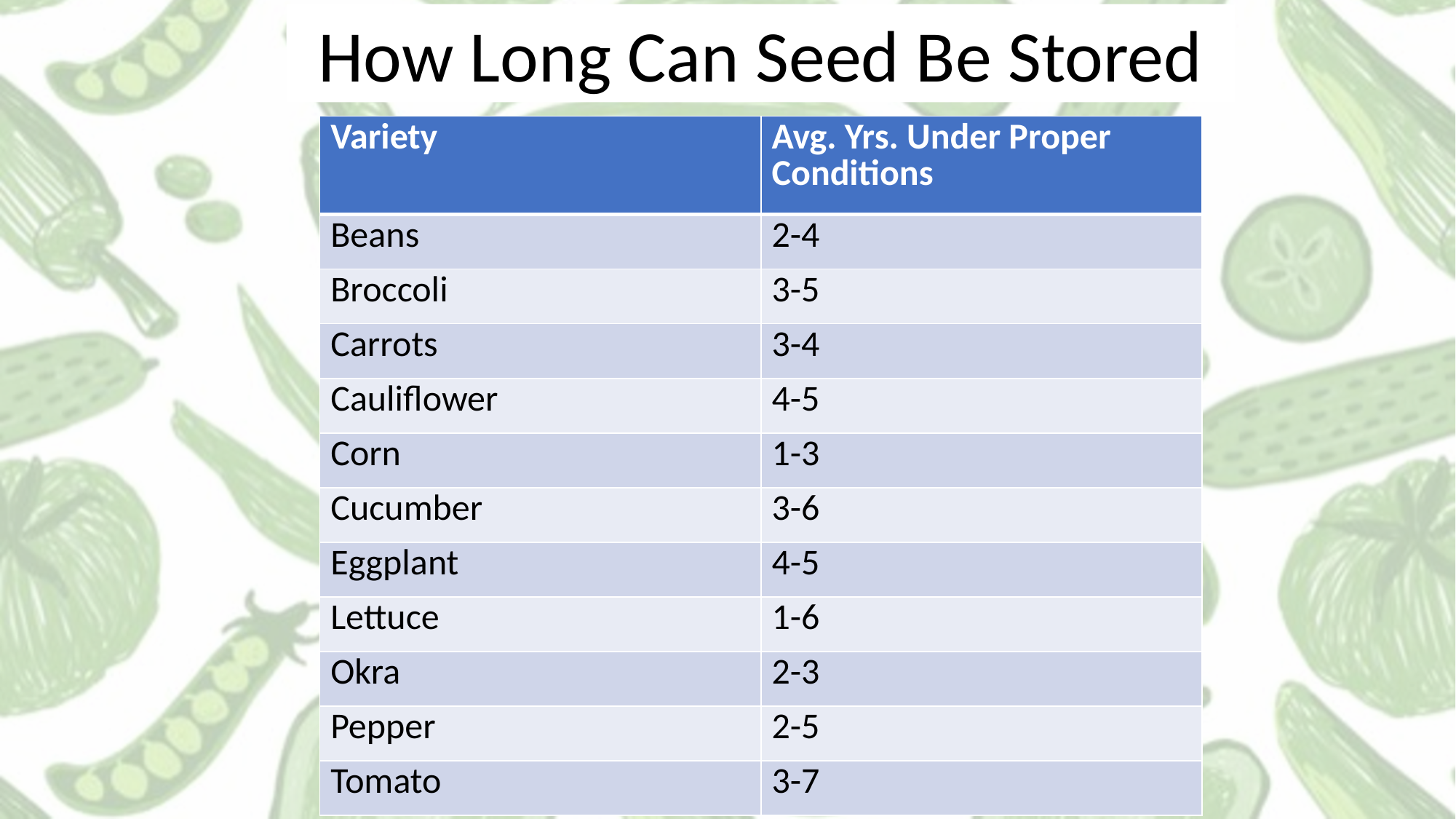

How Long Can Seed Be Stored
| Variety | Avg. Yrs. Under Proper Conditions |
| --- | --- |
| Beans | 2-4 |
| Broccoli | 3-5 |
| Carrots | 3-4 |
| Cauliflower | 4-5 |
| Corn | 1-3 |
| Cucumber | 3-6 |
| Eggplant | 4-5 |
| Lettuce | 1-6 |
| Okra | 2-3 |
| Pepper | 2-5 |
| Tomato | 3-7 |